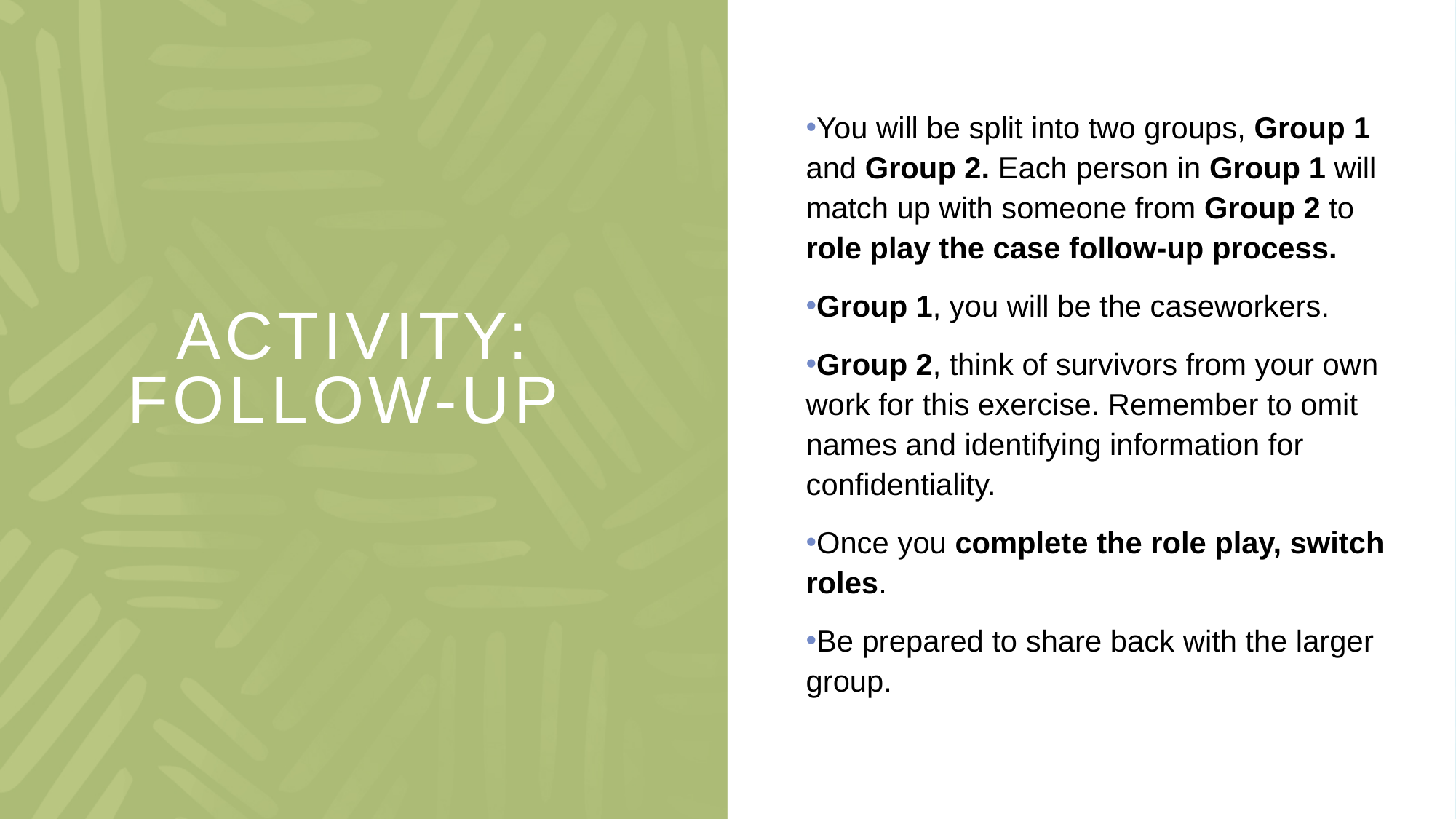

You will be split into two groups, Group 1 and Group 2. Each person in Group 1 will match up with someone from Group 2 to role play the case follow-up process.
Group 1, you will be the caseworkers.
Group 2, think of survivors from your own work for this exercise. Remember to omit names and identifying information for confidentiality.
Once you complete the role play, switch roles.
Be prepared to share back with the larger group.

# Activity: Follow-up